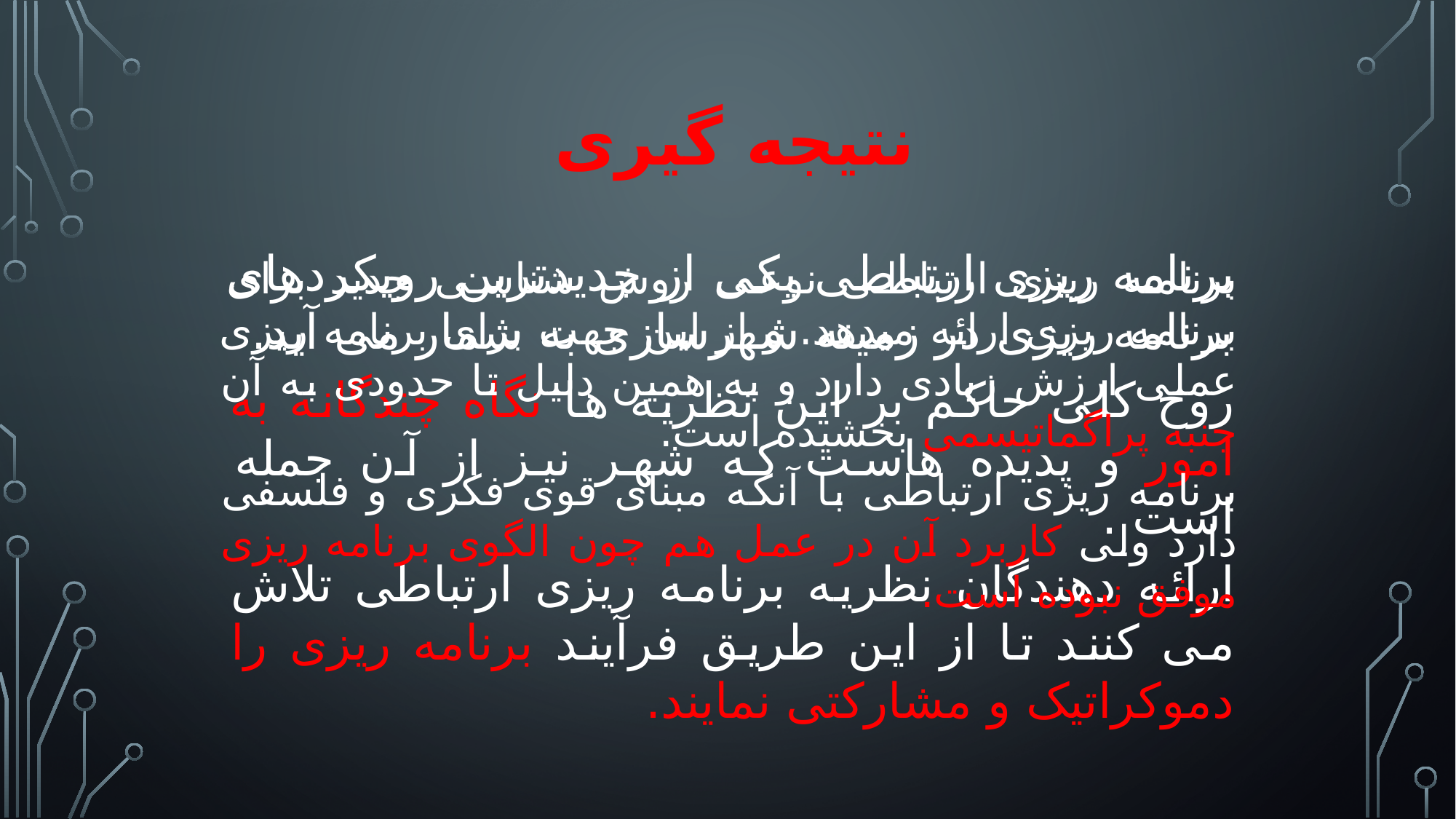

نتیجه گیری

برنامه ریزی ارتباطی یکی از جدیدترین رویکردهای برنامه ریزی در زمینه شهرسازی به شمار می آید.
روح کلی حاکم بر این نظریه ها نگاه چندگانه به امور و پدیده هاست که شهر نیز از آن جمله است .
ارائه دهندگان نظریه برنامه ریزی ارتباطی تلاش می کنند تا از این طریق فرآیند برنامه ریزی را دموکراتیک و مشارکتی نمایند.
برنامه ریزی ارتباطی نوعی روش شناسی جدید برای برنامه ریزی ارائه میدهد. و از این جهت برای برنامه ریزی عملی ارزش زیادی دارد و به همین دلیل تا حدودی به آن جنبه پراگماتیسمی بخشیده است.
برنامه ریزی ارتباطی با آنکه مبنای قوی فکری و فلسفی دارد ولی کاربرد آن در عمل هم چون الگوی برنامه ریزی موفق نبوده است.